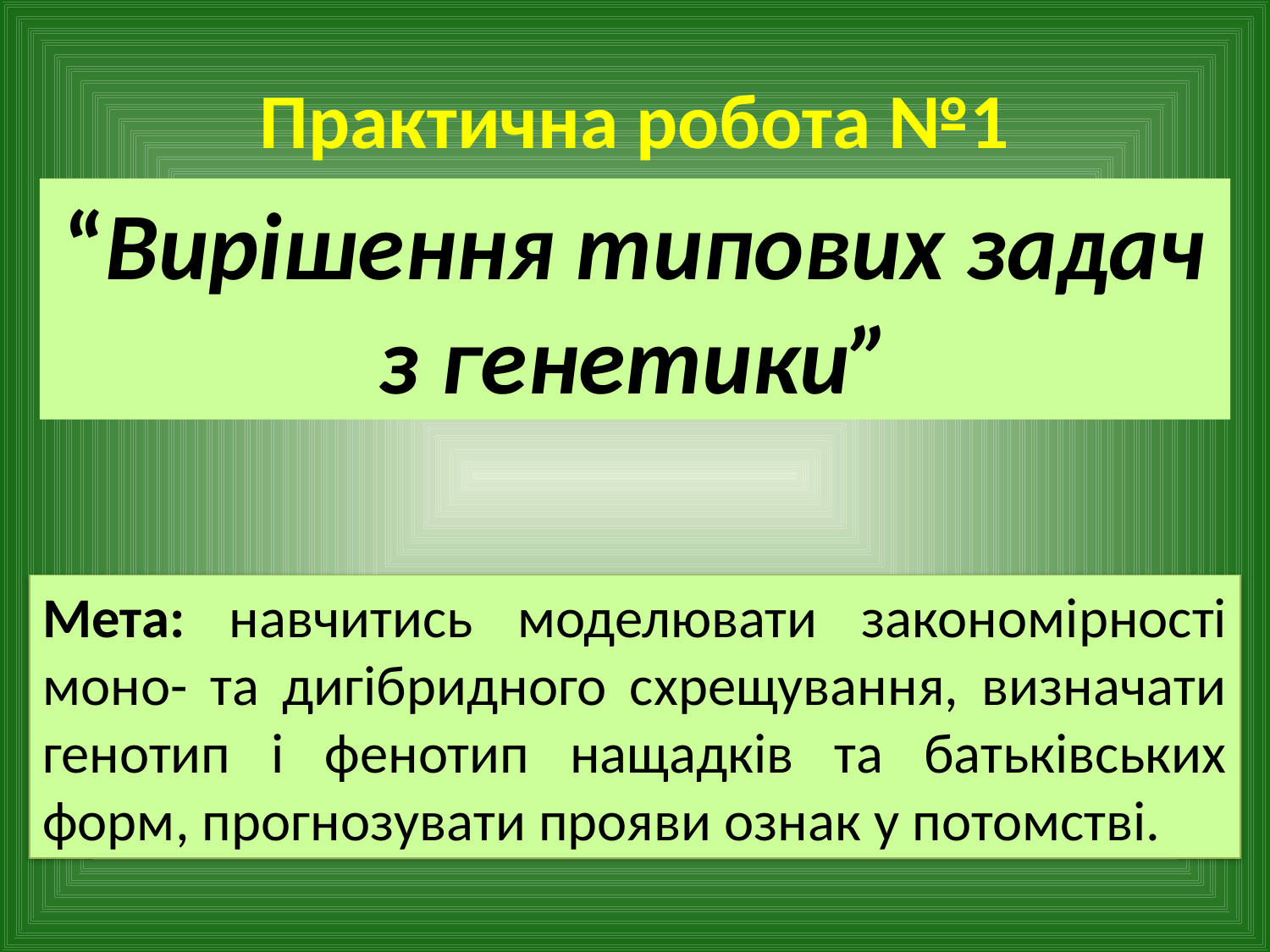

# Практична робота №1
“Вирішення типових задач з генетики”
Мета: навчитись моделювати закономірності моно- та дигібридного схрещування, визначати генотип і фенотип нащадків та батьківських форм, прогнозувати прояви ознак у потомстві.